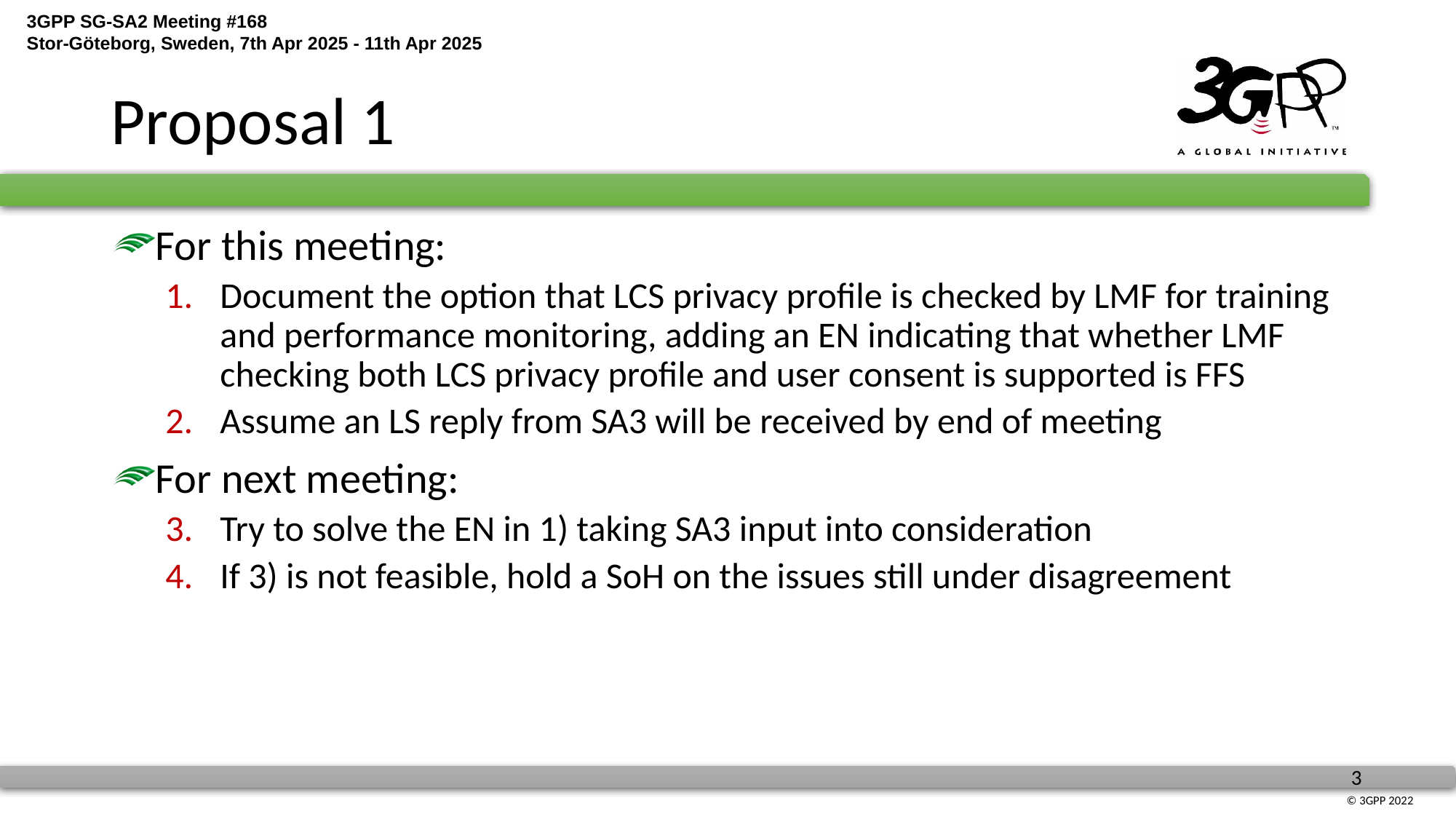

# Proposal 1
For this meeting:
Document the option that LCS privacy profile is checked by LMF for training and performance monitoring, adding an EN indicating that whether LMF checking both LCS privacy profile and user consent is supported is FFS
Assume an LS reply from SA3 will be received by end of meeting
For next meeting:
Try to solve the EN in 1) taking SA3 input into consideration
If 3) is not feasible, hold a SoH on the issues still under disagreement